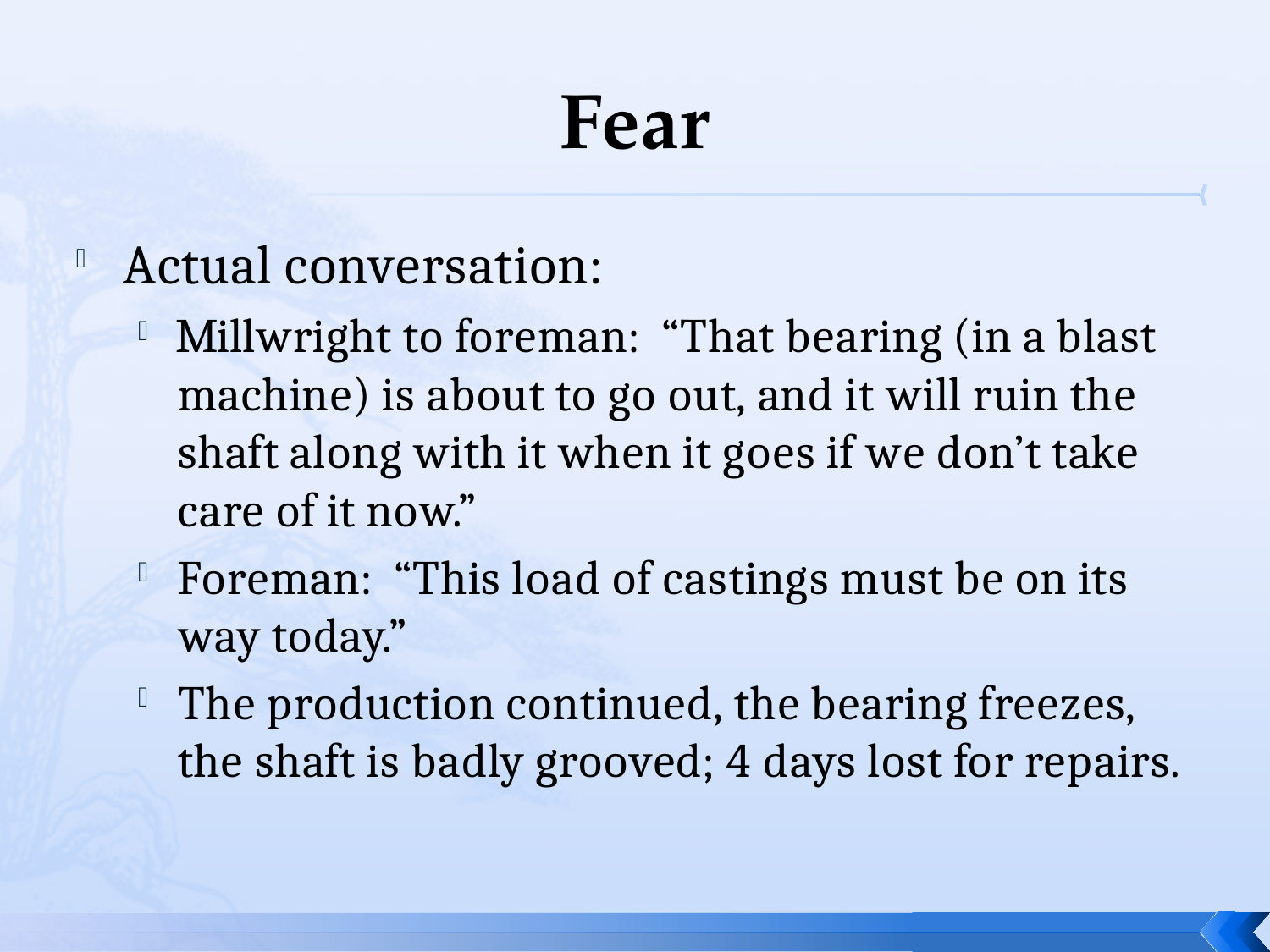

# Fear
Actual conversation:
Millwright to foreman:  “That bearing (in a blast machine) is about to go out, and it will ruin the shaft along with it when it goes if we don’t take care of it now.”
Foreman:  “This load of castings must be on its way today.”
The production continued, the bearing freezes, the shaft is badly grooved; 4 days lost for repairs.